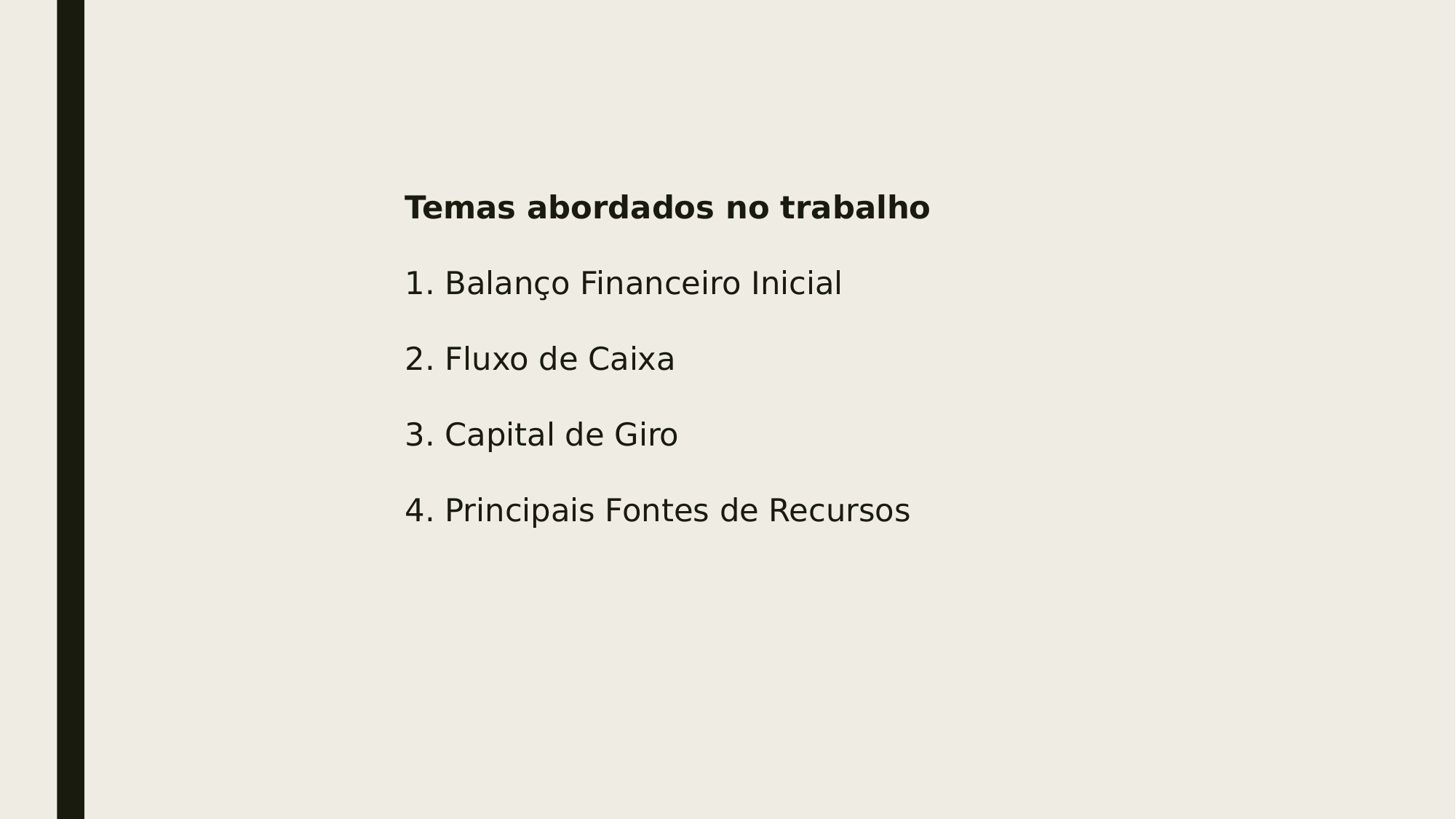

# Temas abordados no trabalho 1. Balanço Financeiro Inicial 2. Fluxo de Caixa 3. Capital de Giro 4. Principais Fontes de Recursos